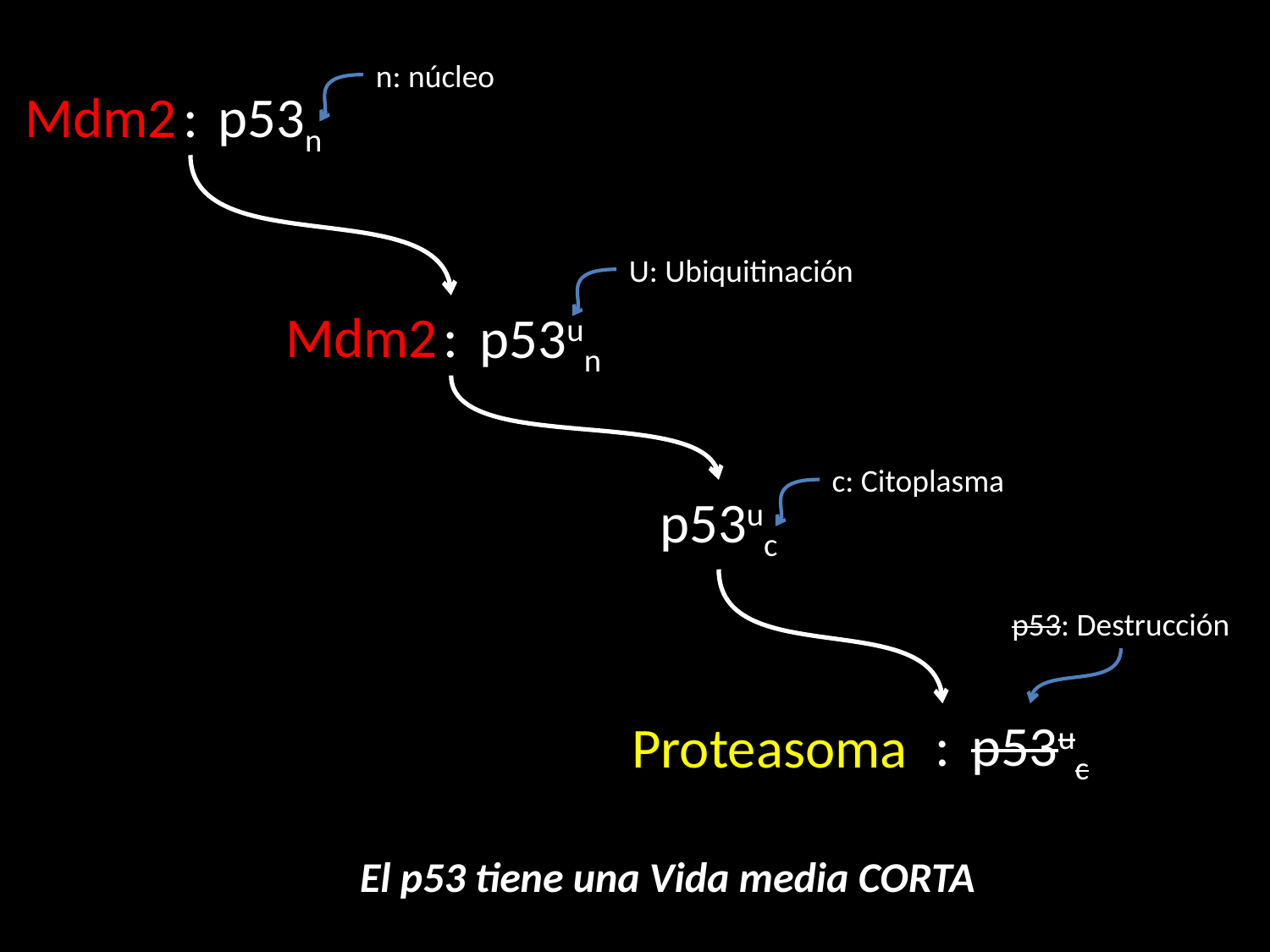

n: núcleo
Mdm2
:
p53n
U: Ubiquitinación
Mdm2
:
p53un
c: Citoplasma
p53uc
p53: Destrucción
:
p53uc
Proteasoma
El p53 tiene una Vida media CORTA